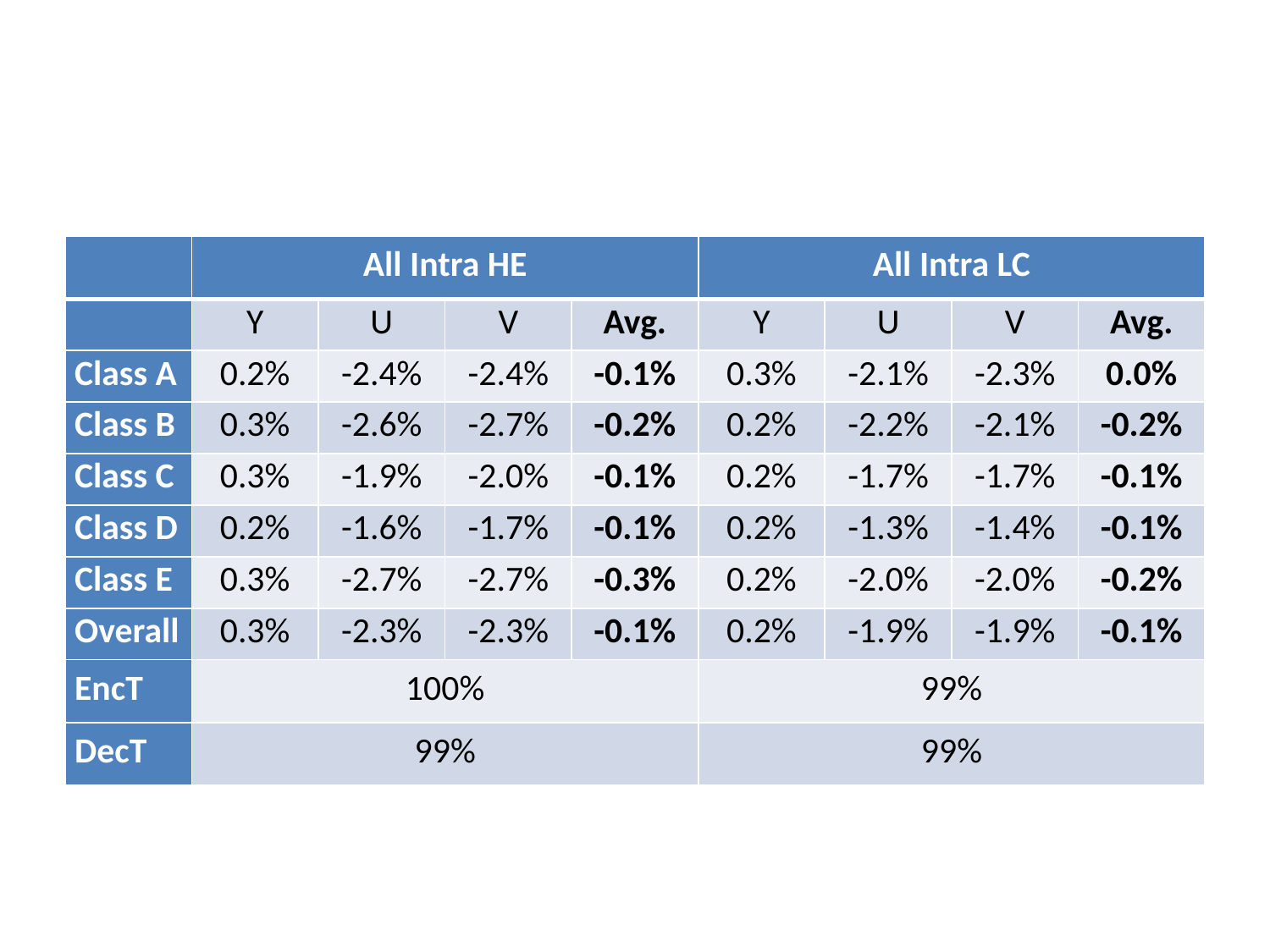

#
|  | All Intra HE |  |  |  | All Intra LC |  |  |  |
| --- | --- | --- | --- | --- | --- | --- | --- | --- |
|  | Y | U | V | Avg. | Y | U | V | Avg. |
| Class A | 0.2% | -2.4% | -2.4% | -0.1% | 0.3% | -2.1% | -2.3% | 0.0% |
| Class B | 0.3% | -2.6% | -2.7% | -0.2% | 0.2% | -2.2% | -2.1% | -0.2% |
| Class C | 0.3% | -1.9% | -2.0% | -0.1% | 0.2% | -1.7% | -1.7% | -0.1% |
| Class D | 0.2% | -1.6% | -1.7% | -0.1% | 0.2% | -1.3% | -1.4% | -0.1% |
| Class E | 0.3% | -2.7% | -2.7% | -0.3% | 0.2% | -2.0% | -2.0% | -0.2% |
| Overall | 0.3% | -2.3% | -2.3% | -0.1% | 0.2% | -1.9% | -1.9% | -0.1% |
| EncT | 100% |  |  |  | 99% |  |  |  |
| DecT | 99% |  |  |  | 99% |  |  |  |